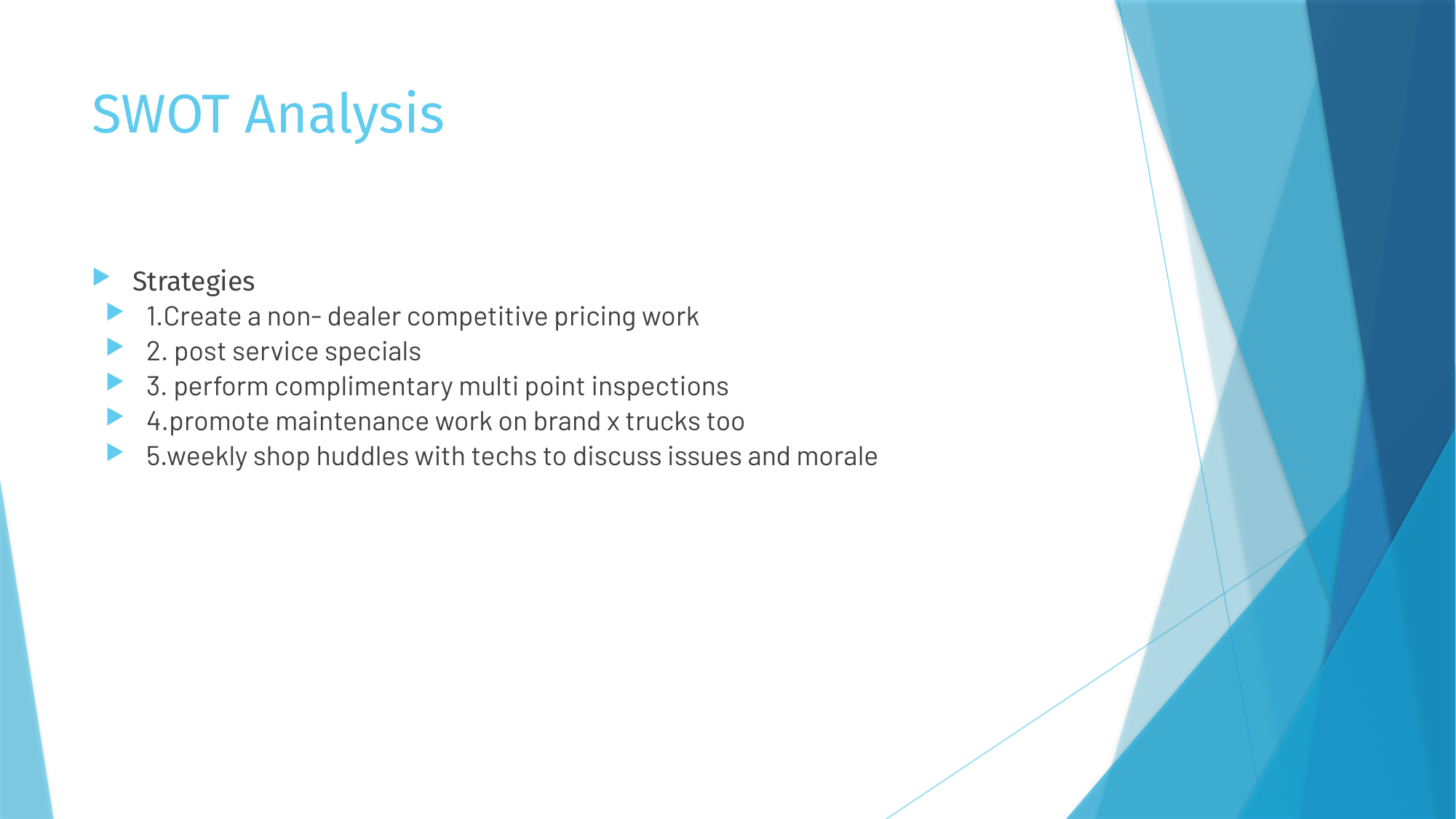

# SWOT Analysis
Strategies
1.Create a non- dealer competitive pricing work
2. post service specials
3. perform complimentary multi point inspections
4.promote maintenance work on brand x trucks too
5.weekly shop huddles with techs to discuss issues and morale